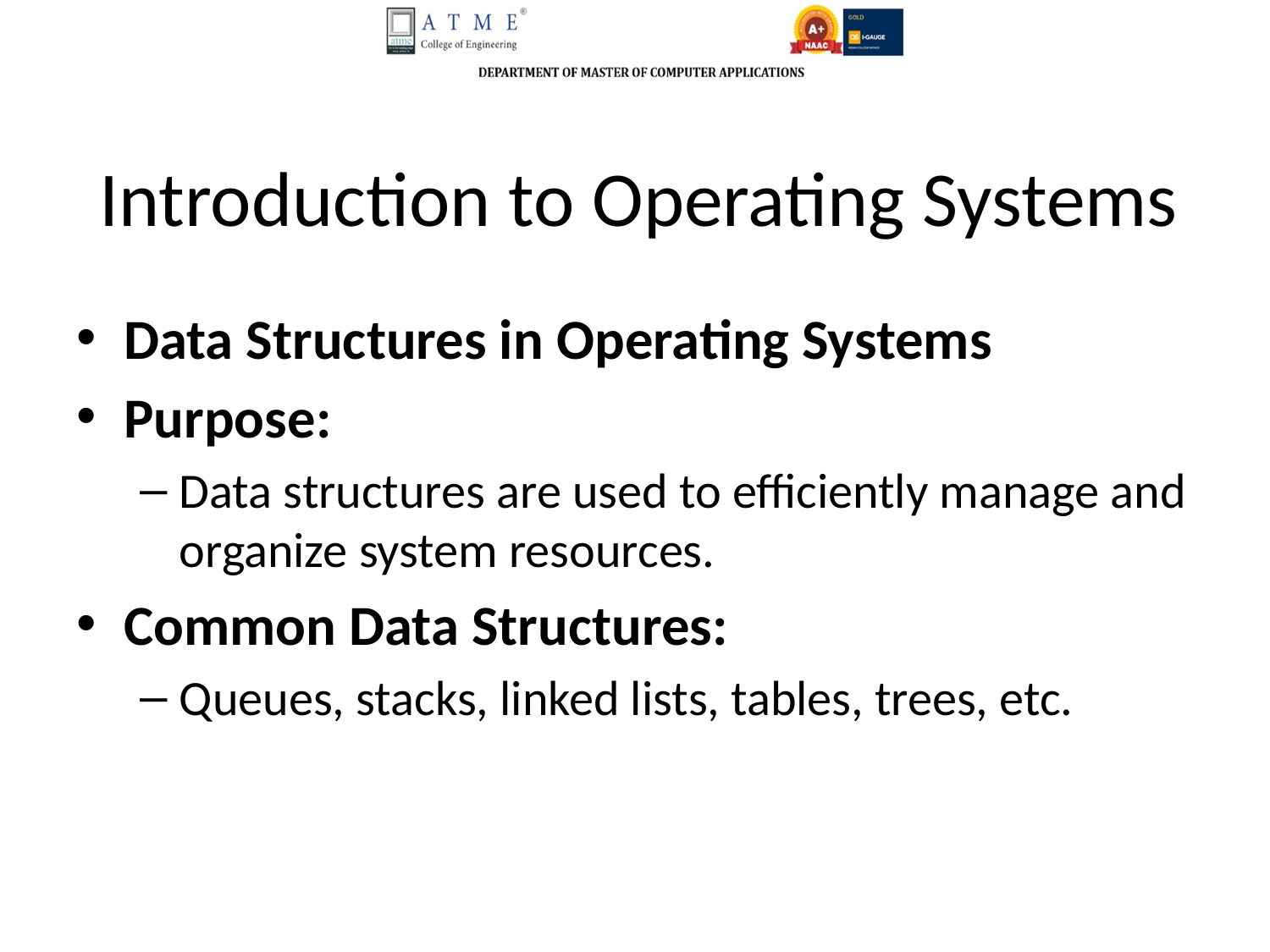

# Introduction to Operating Systems
Data Structures in Operating Systems
Purpose:
Data structures are used to efficiently manage and organize system resources.
Common Data Structures:
Queues, stacks, linked lists, tables, trees, etc.